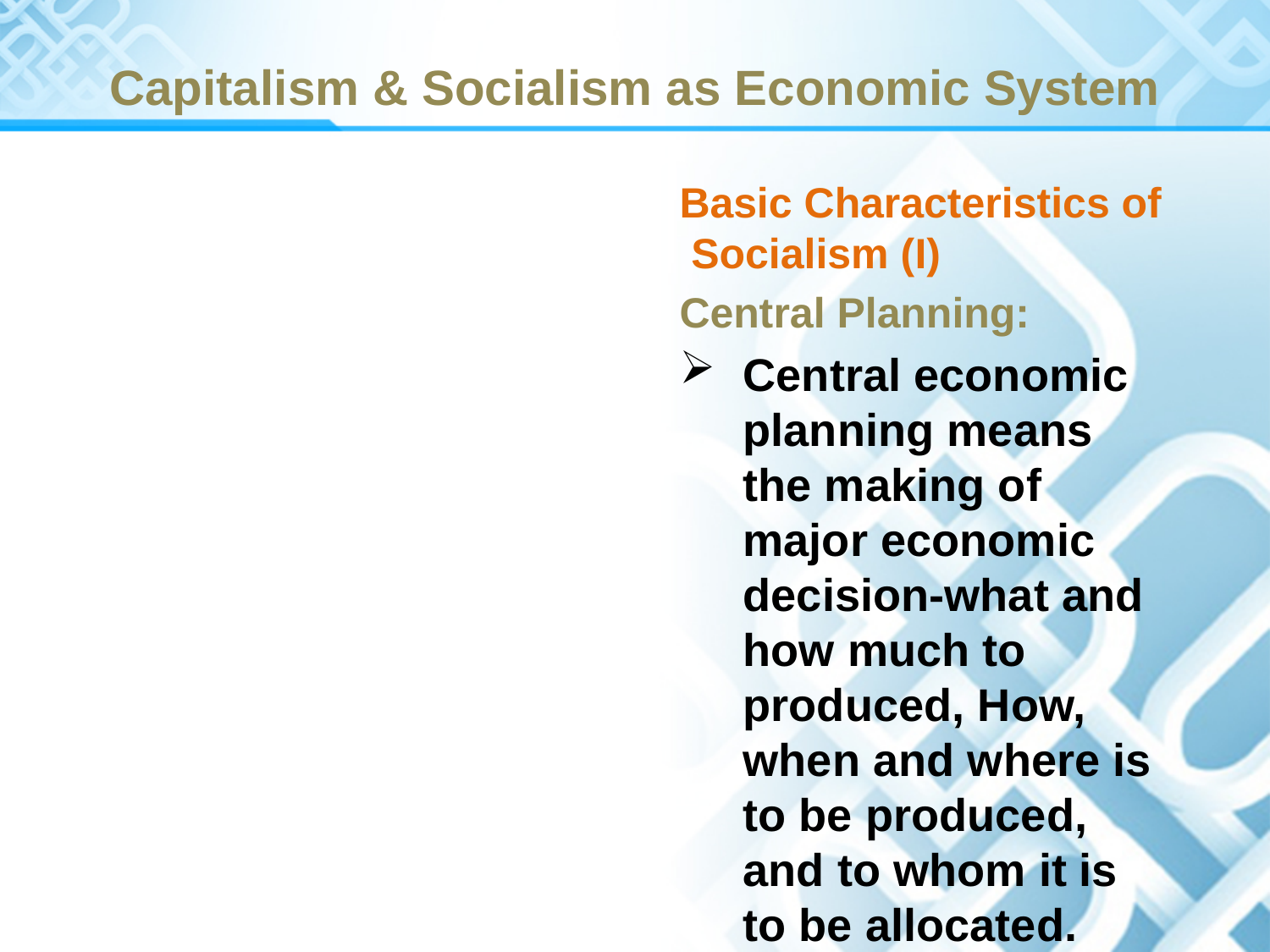

# Capitalism & Socialism as Economic System
Basic Characteristics of  Socialism (I)
Central Planning:
Central economic planning means the making of major economic decision-what and how much to produced, How, when and where is to be produced, and to whom it is to be allocated.